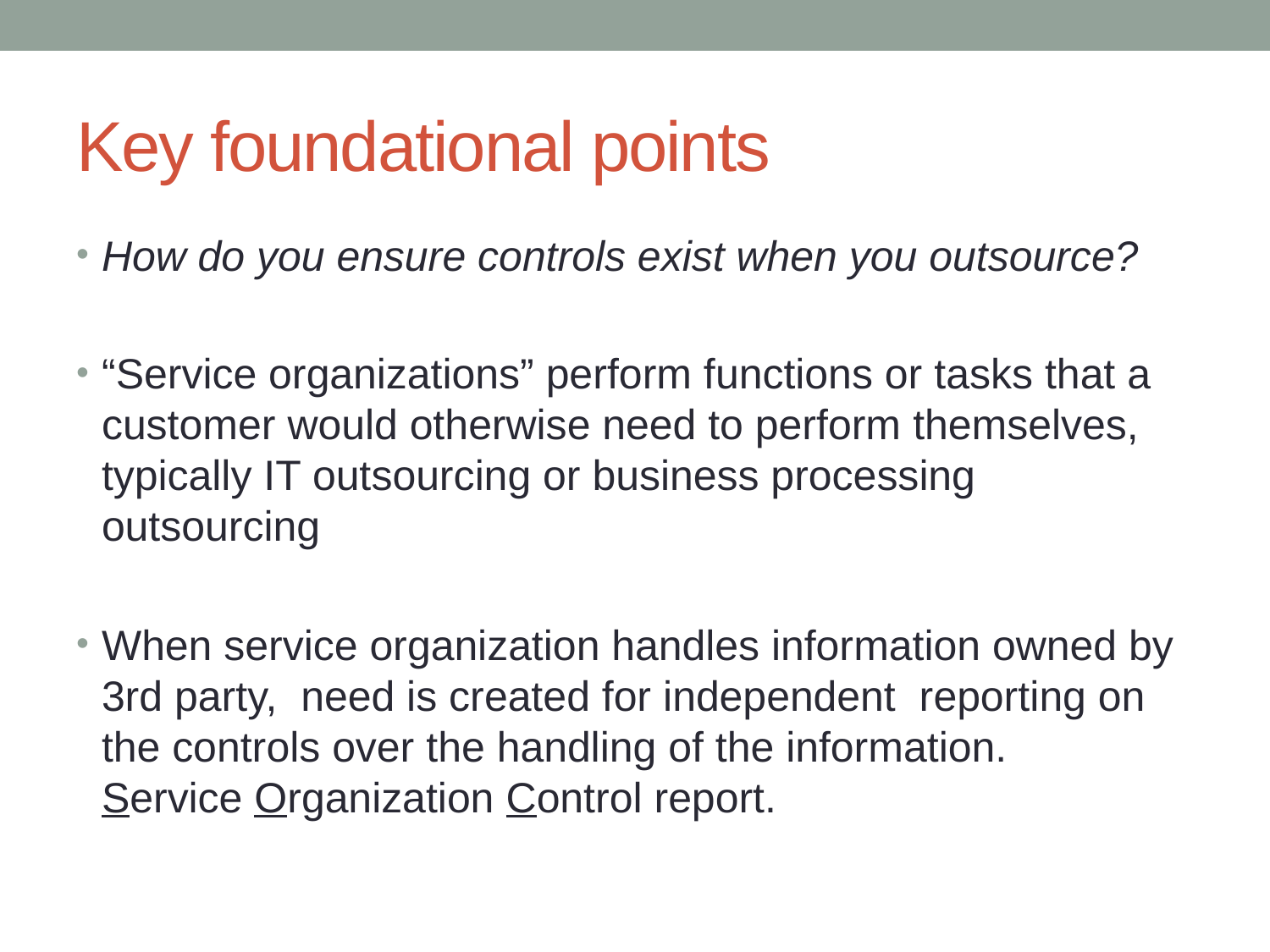

# Key foundational points
How do you ensure controls exist when you outsource?

“Service organizations” perform functions or tasks that a customer would otherwise need to perform themselves, typically IT outsourcing or business processing outsourcing

When service organization handles information owned by 3rd party,  need is created for independent  reporting on the controls over the handling of the information.
Service Organization Control report.